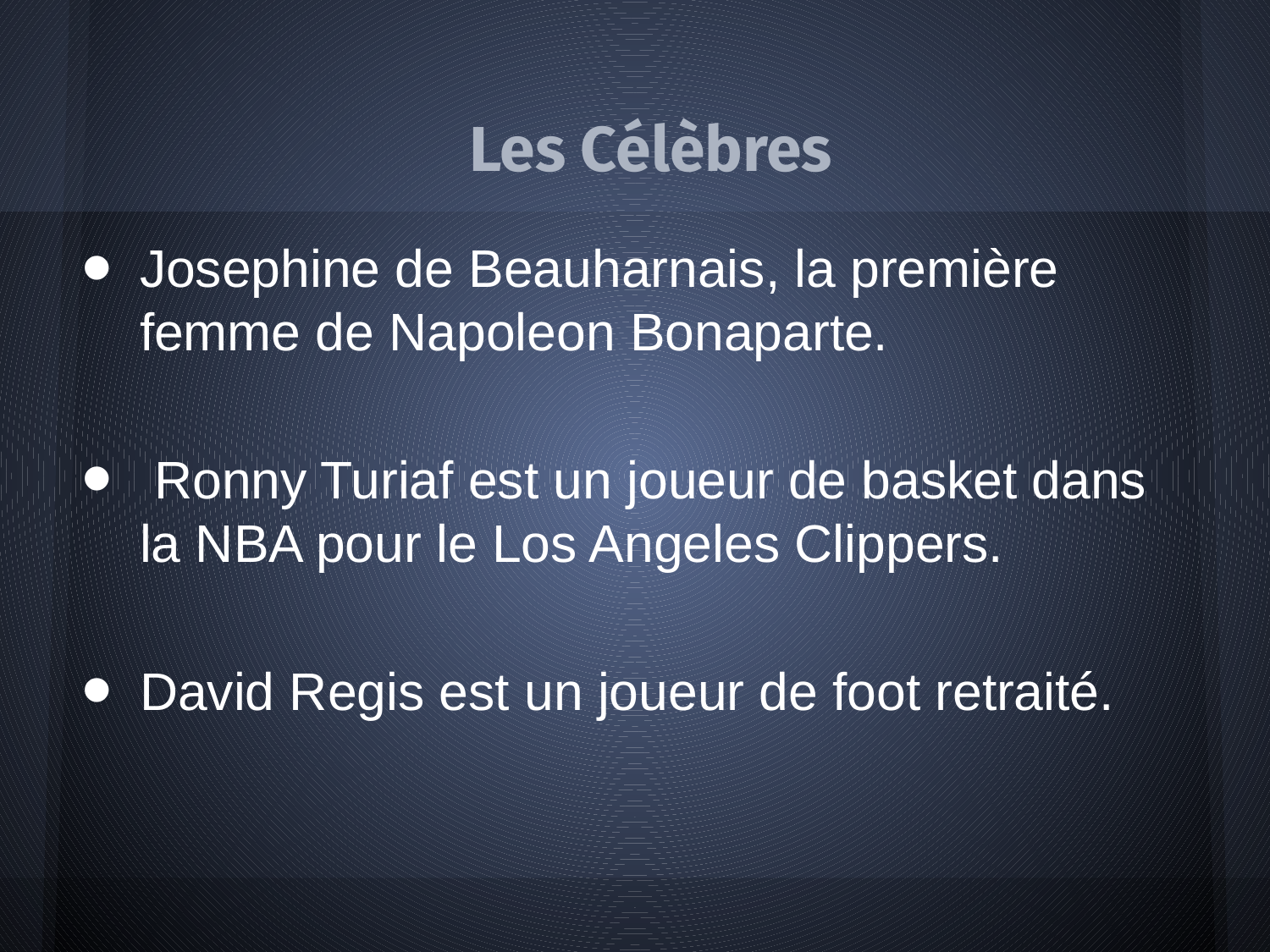

# Les Célèbres
Josephine de Beauharnais, la première femme de Napoleon Bonaparte.

 Ronny Turiaf est un joueur de basket dans la NBA pour le Los Angeles Clippers.

David Regis est un joueur de foot retraité.